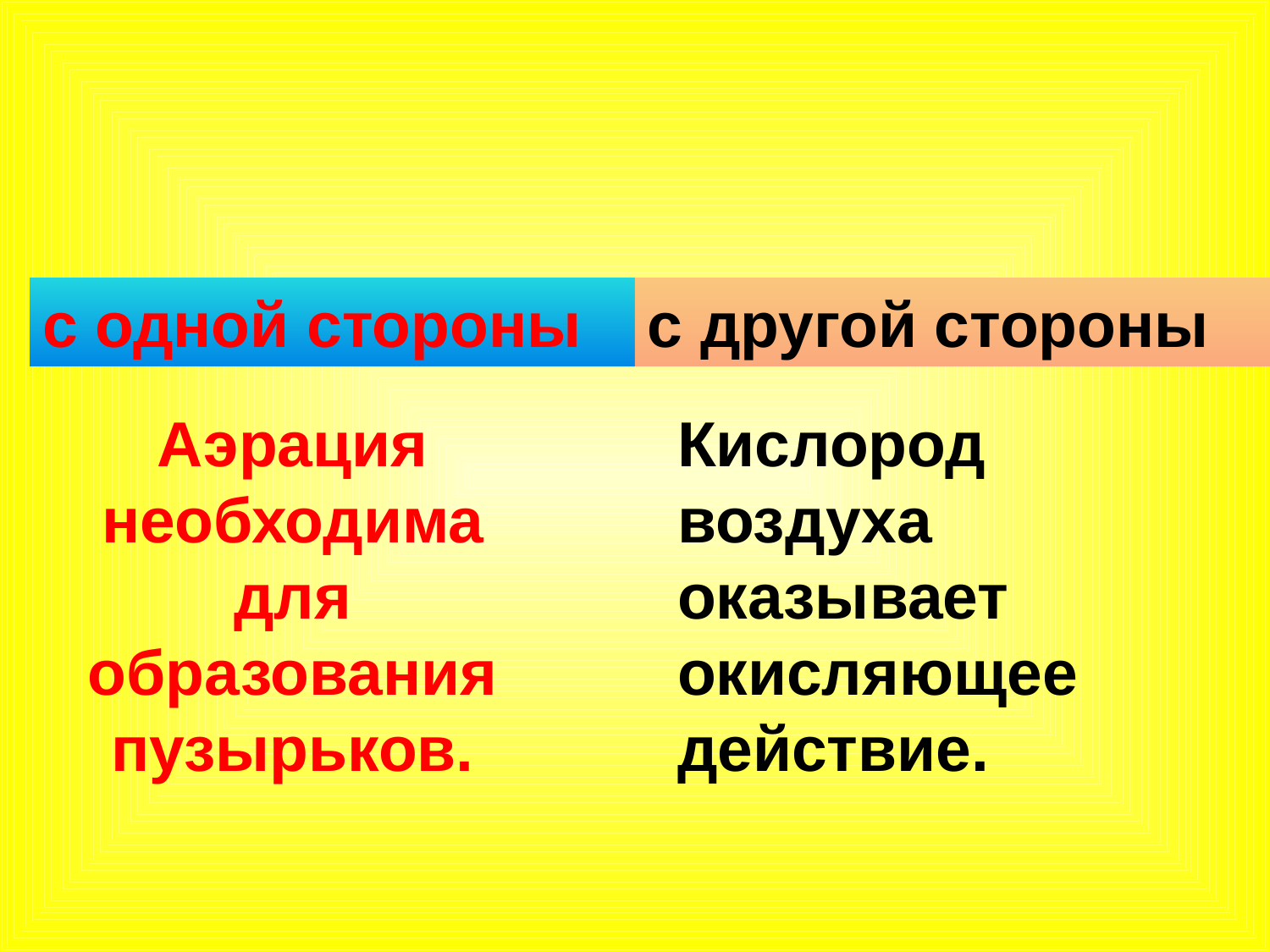

с одной стороны
с другой стороны
Аэрация необходима для образования пузырьков.
Кислород воздуха оказывает окисляющее действие.